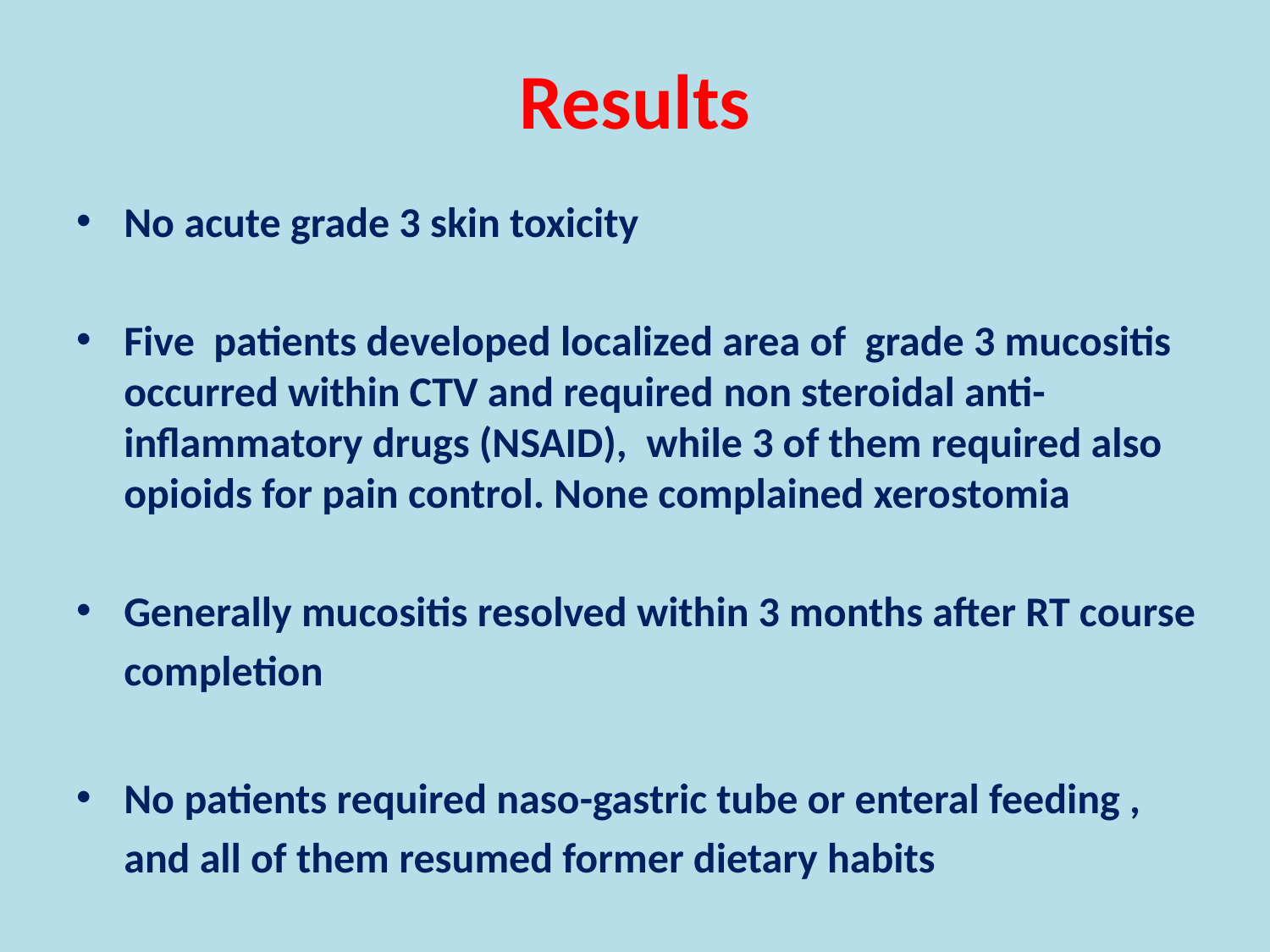

# Results
No acute grade 3 skin toxicity

Five  patients developed localized area of  grade 3 mucositis occurred within CTV and required non steroidal anti-inflammatory drugs (NSAID),  while 3 of them required also opioids for pain control. None complained xerostomia

Generally mucositis resolved within 3 months after RT course
     completion

No patients required naso-gastric tube or enteral feeding ,
     and all of them resumed former dietary habits